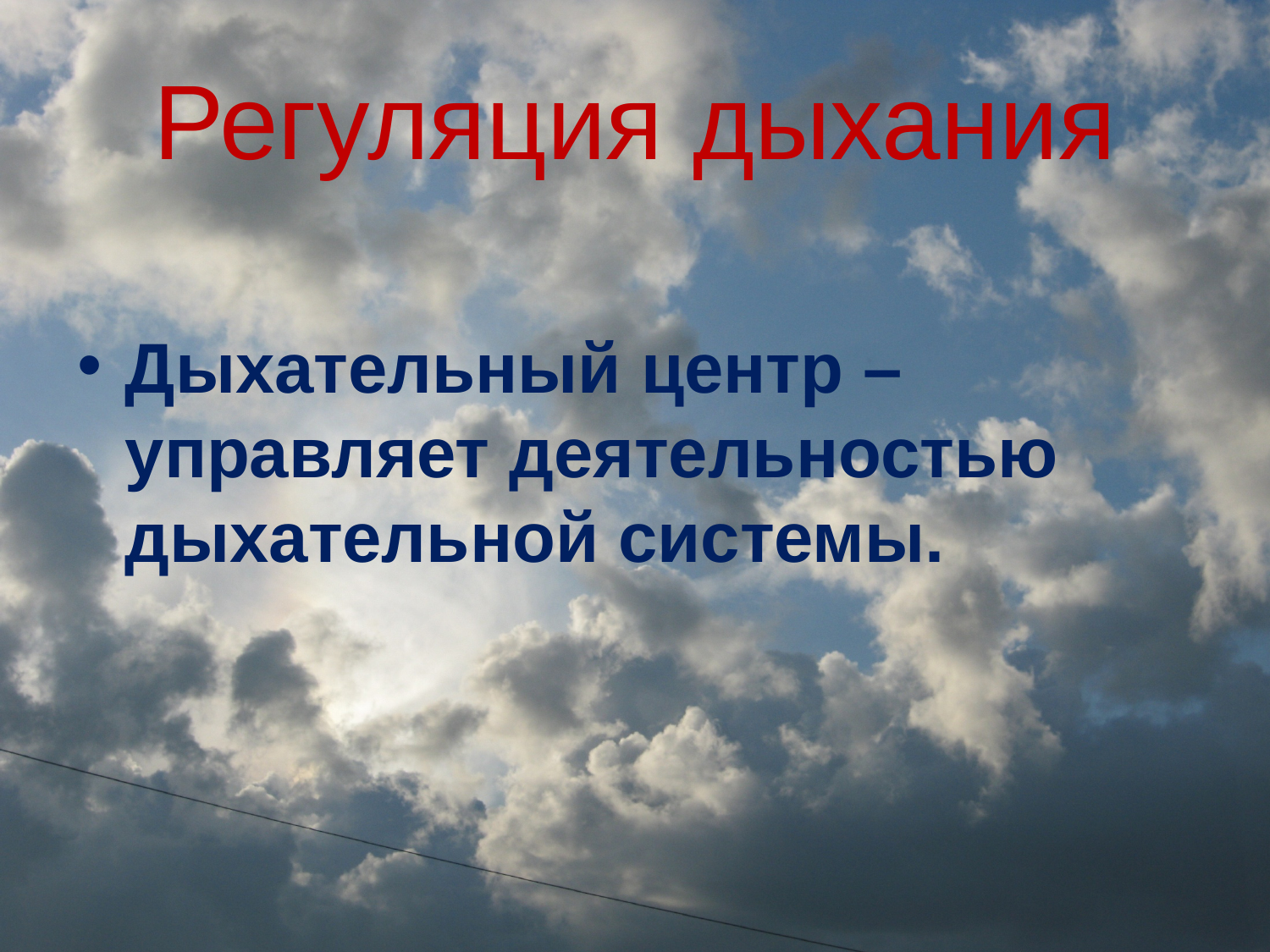

# Регуляция дыхания
Дыхательный центр – управляет деятельностью дыхательной системы.